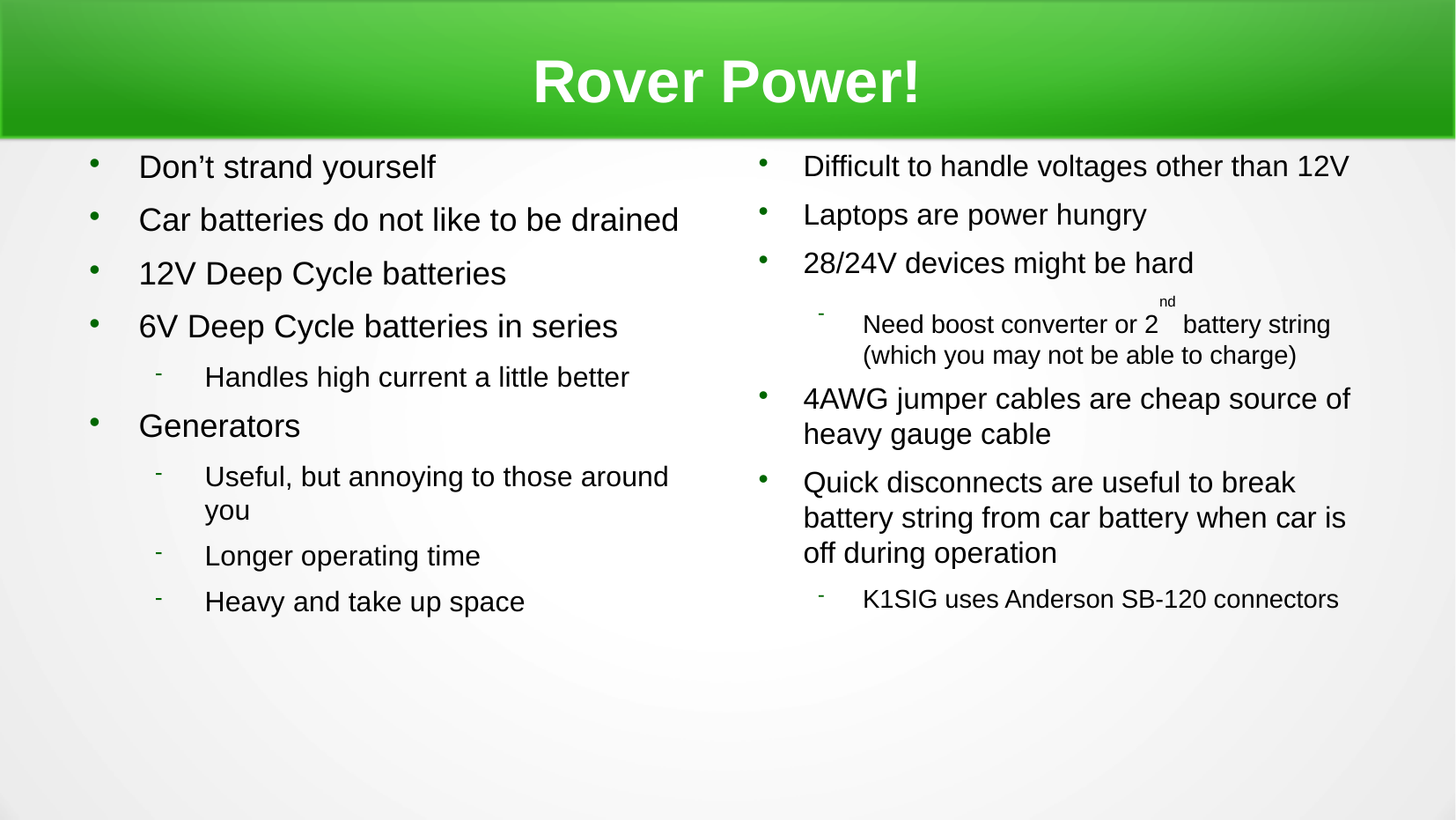

Rover Power!
Don’t strand yourself
Car batteries do not like to be drained
12V Deep Cycle batteries
6V Deep Cycle batteries in series
Handles high current a little better
Generators
Useful, but annoying to those around you
Longer operating time
Heavy and take up space
Difficult to handle voltages other than 12V
Laptops are power hungry
28/24V devices might be hard
Need boost converter or 2nd battery string (which you may not be able to charge)
4AWG jumper cables are cheap source of heavy gauge cable
Quick disconnects are useful to break battery string from car battery when car is off during operation
K1SIG uses Anderson SB-120 connectors